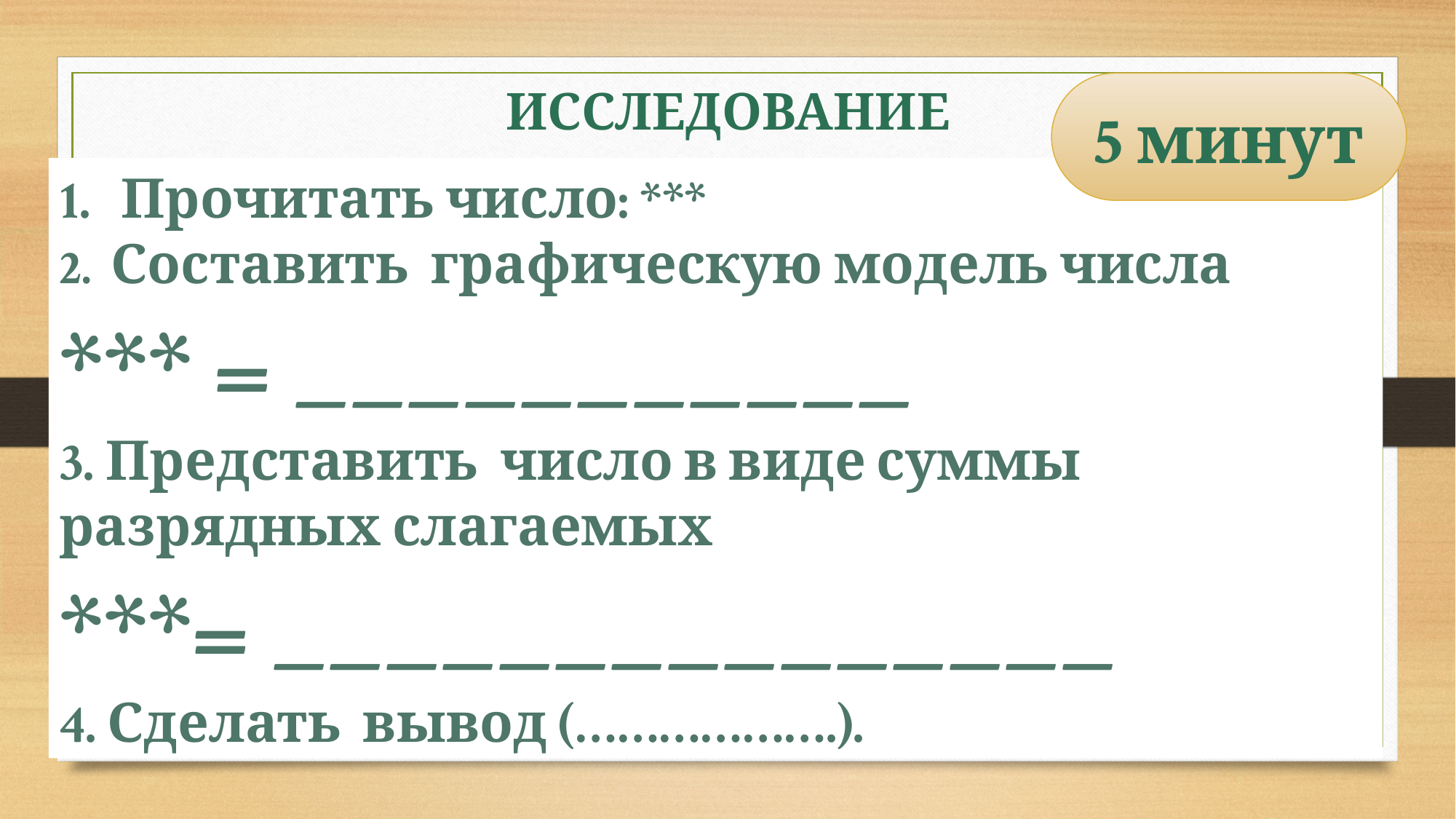

# ИССЛЕДОВАНИЕ
5 минут
Прочитать число: ***
2.  Составить  графическую модель числа
*** = ___________
3. Представить  число в виде суммы разрядных слагаемых
***= _______________
4. Сделать  вывод (……………….).